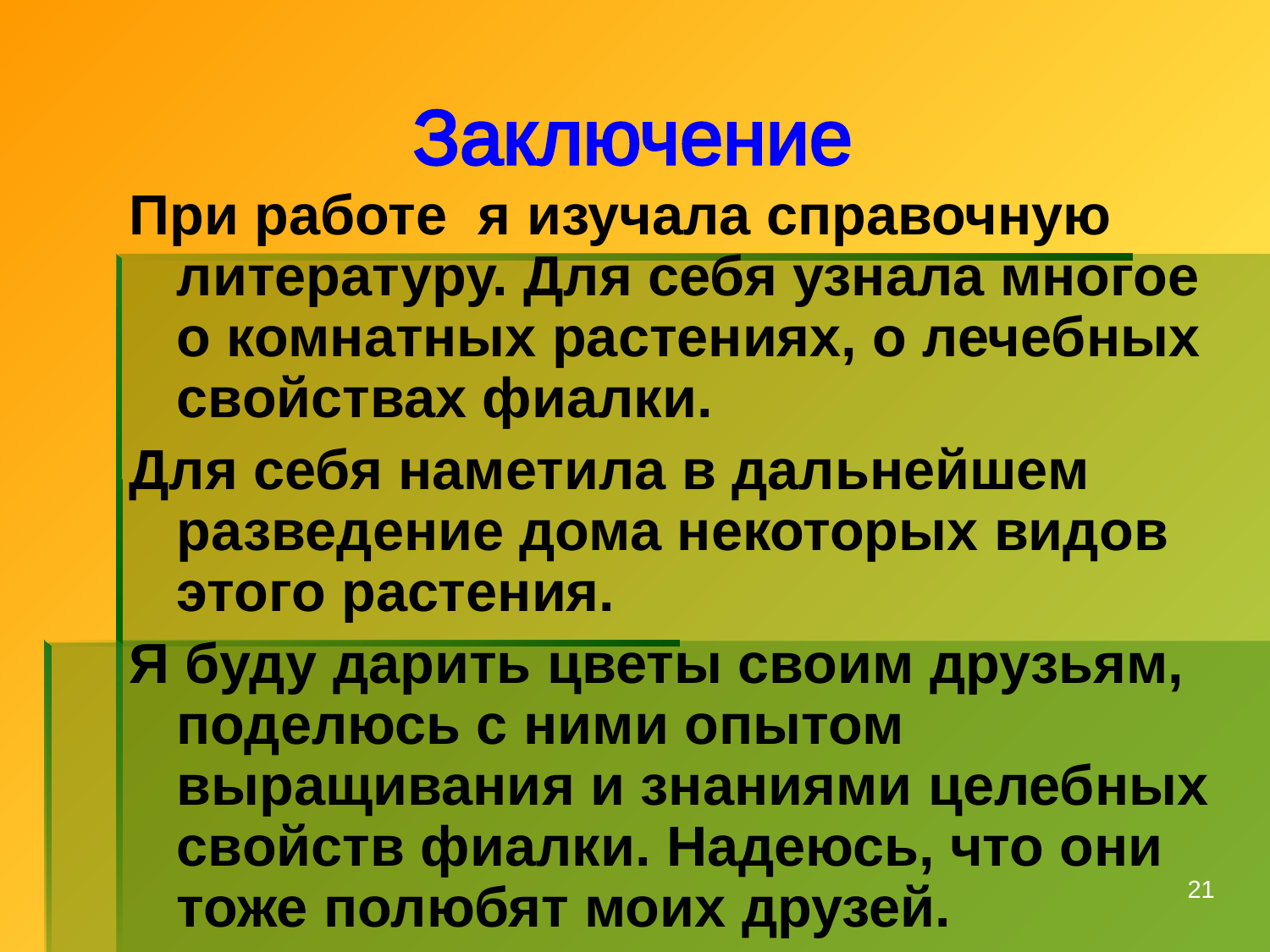

# Заключение
При работе  я изучала справочную  литературу. Для себя узнала многое о комнатных растениях, о лечебных свойствах фиалки.
Для себя наметила в дальнейшем разведение дома некоторых видов этого растения.
Я буду дарить цветы своим друзьям, поделюсь с ними опытом выращивания и знаниями целебных свойств фиалки. Надеюсь, что они тоже полюбят моих друзей.
21